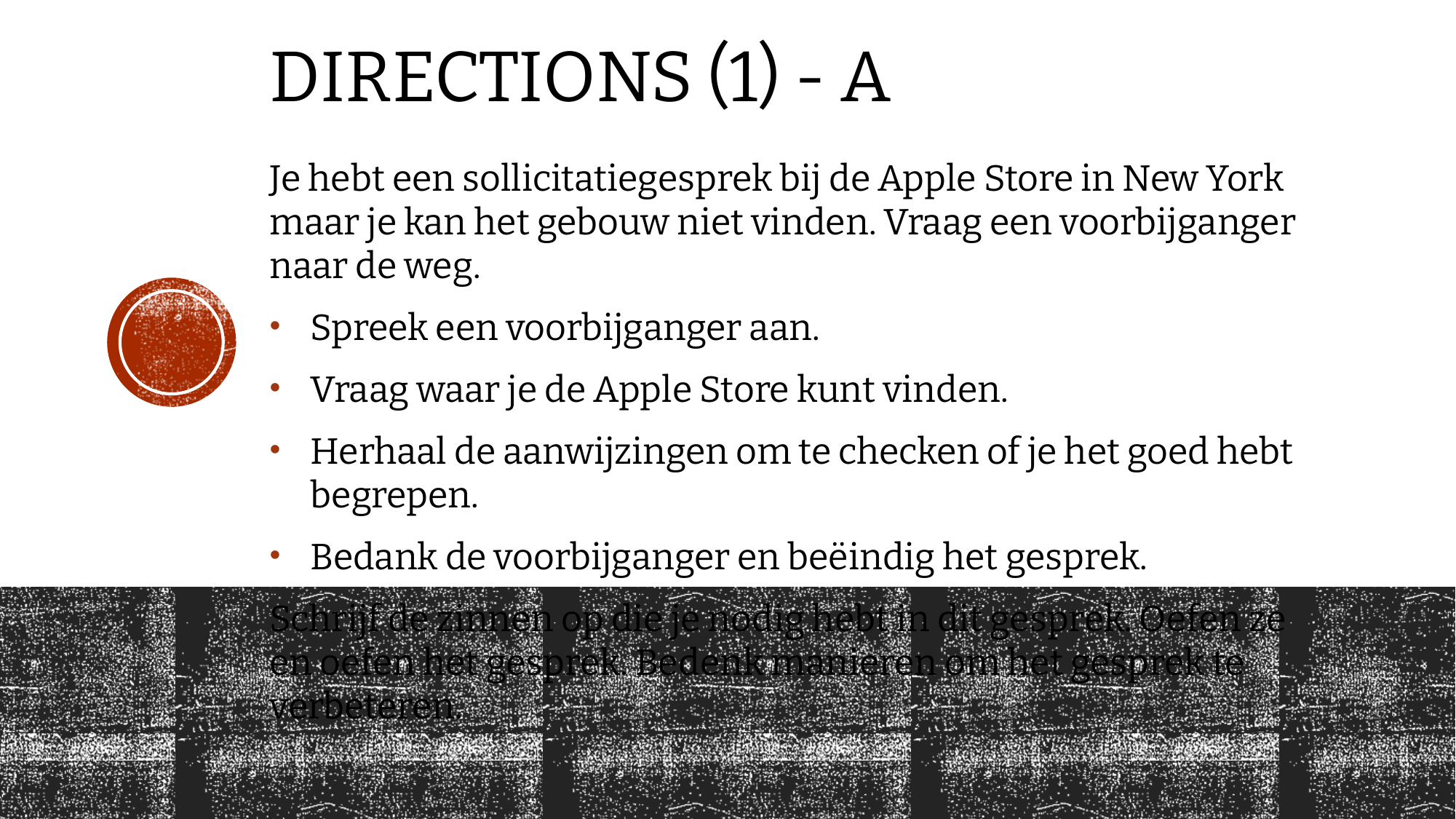

# Directions (1) - A
Je hebt een sollicitatiegesprek bij de Apple Store in New York maar je kan het gebouw niet vinden. Vraag een voorbijganger naar de weg.
Spreek een voorbijganger aan.
Vraag waar je de Apple Store kunt vinden.
Herhaal de aanwijzingen om te checken of je het goed hebt begrepen.
Bedank de voorbijganger en beëindig het gesprek.
Schrijf de zinnen op die je nodig hebt in dit gesprek. Oefen ze en oefen het gesprek. Bedenk manieren om het gesprek te verbeteren.